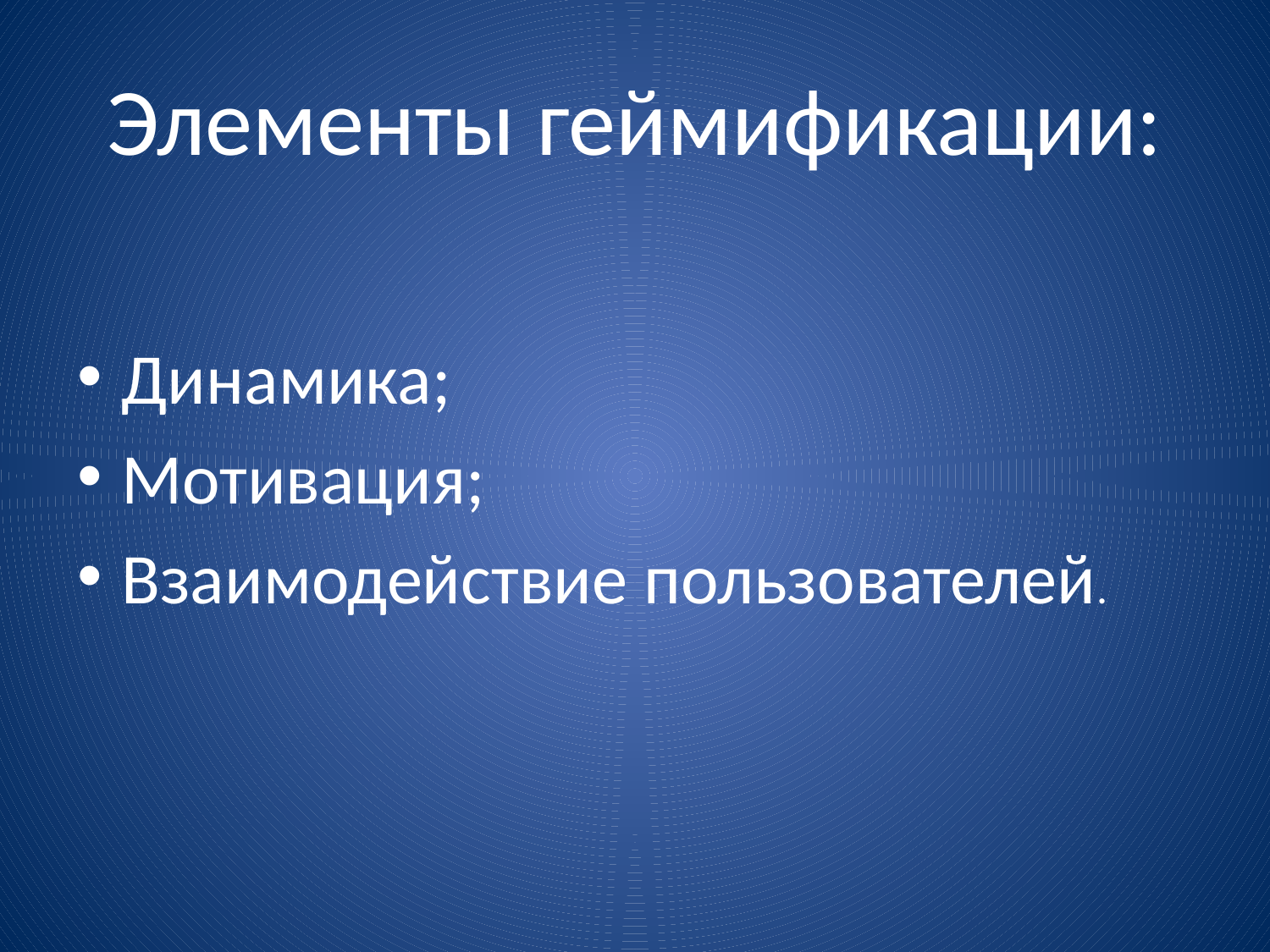

# Элементы геймификации:
Динамика;
Мотивация;
Взаимодействие пользователей.